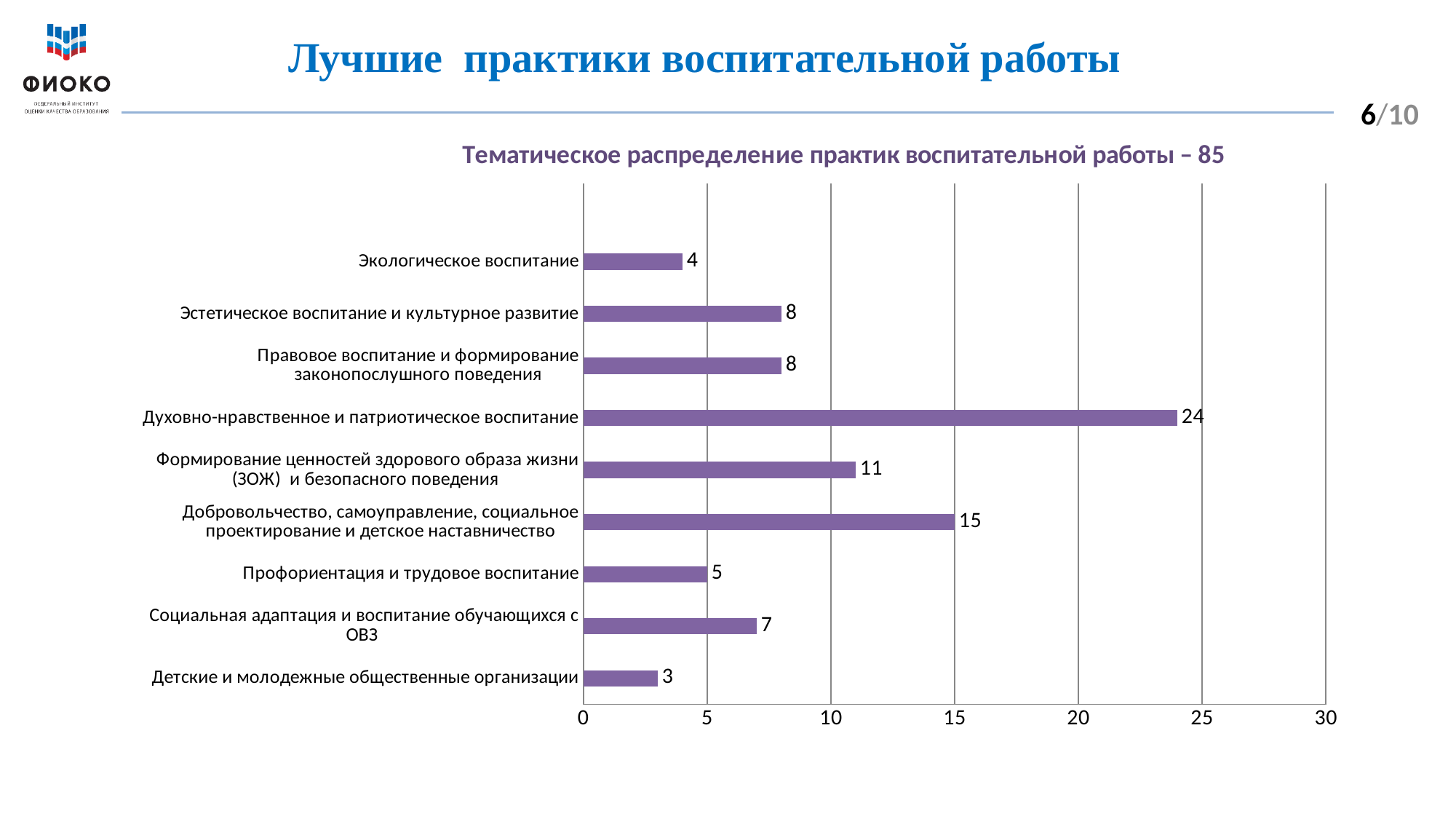

Лучшие  практики воспитательной работы
6/10

### Chart: Тематическое распределение практик воспитательной работы – 85

| Category | Ряд 1 |
|---|---|
|  Детские и молодежные общественные организации | 3.0 |
|  Социальная адаптация и воспитание обучающихся с ОВЗ | 7.0 |
| Профориентация и трудовое воспитание | 5.0 |
| Добровольчество, самоуправление, социальное проектирование и детское наставничество | 15.0 |
|  Формирование ценностей здорового образа жизни (ЗОЖ)  и безопасного поведения | 11.0 |
| Духовно-нравственное и патриотическое воспитание | 24.0 |
| Правовое воспитание и формирование законопослушного поведения | 8.0 |
| Эстетическое воспитание и культурное развитие | 8.0 |
|  Экологическое воспитание | 4.0 |